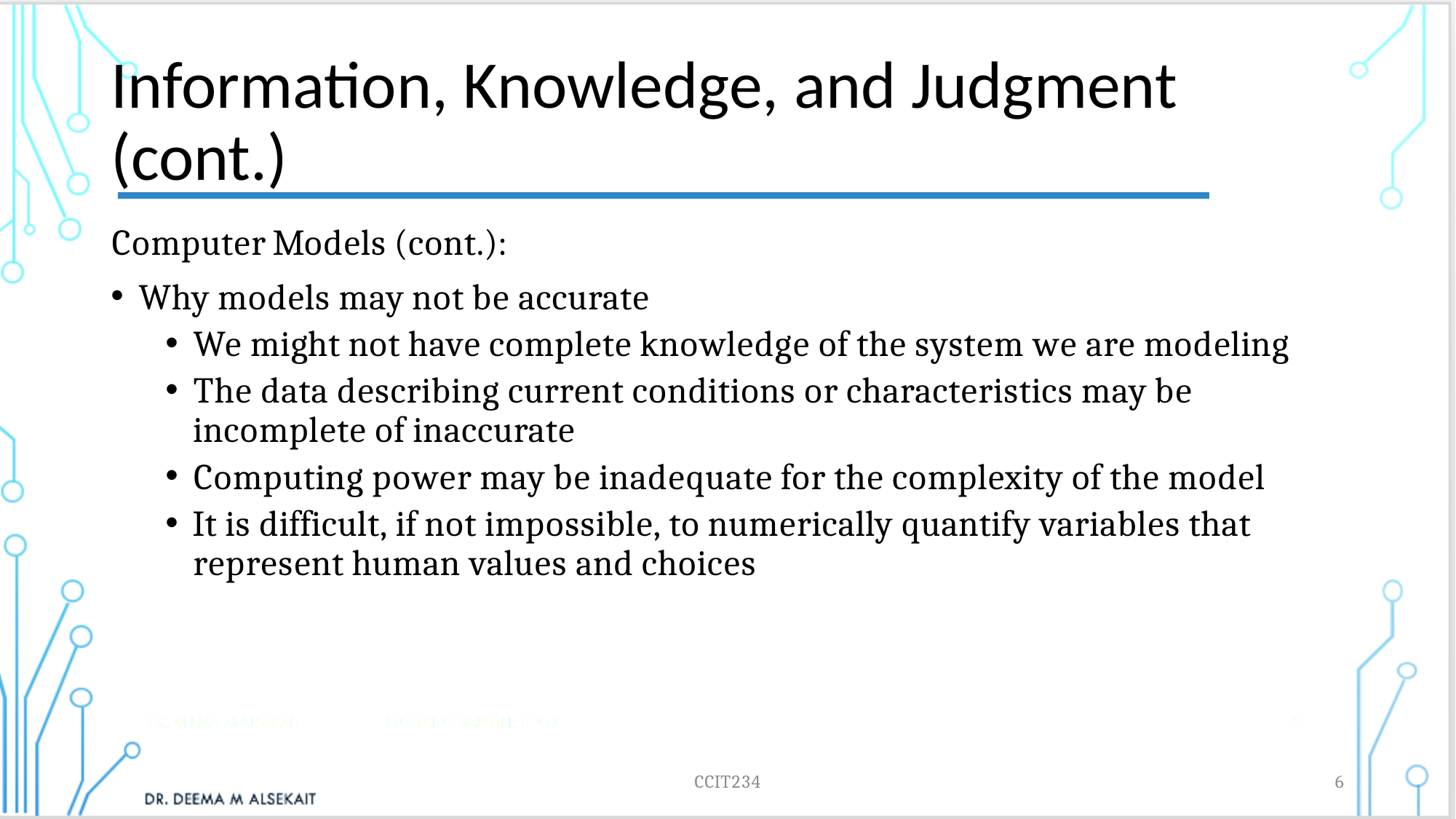

# Information, Knowledge, and Judgment (cont.)
Computer Models (cont.):
Why models may not be accurate
We might not have complete knowledge of the system we are modeling
The data describing current conditions or characteristics may be incomplete of inaccurate
Computing power may be inadequate for the complexity of the model
It is difficult, if not impossible, to numerically quantify variables that represent human values and choices

CCIT234
6